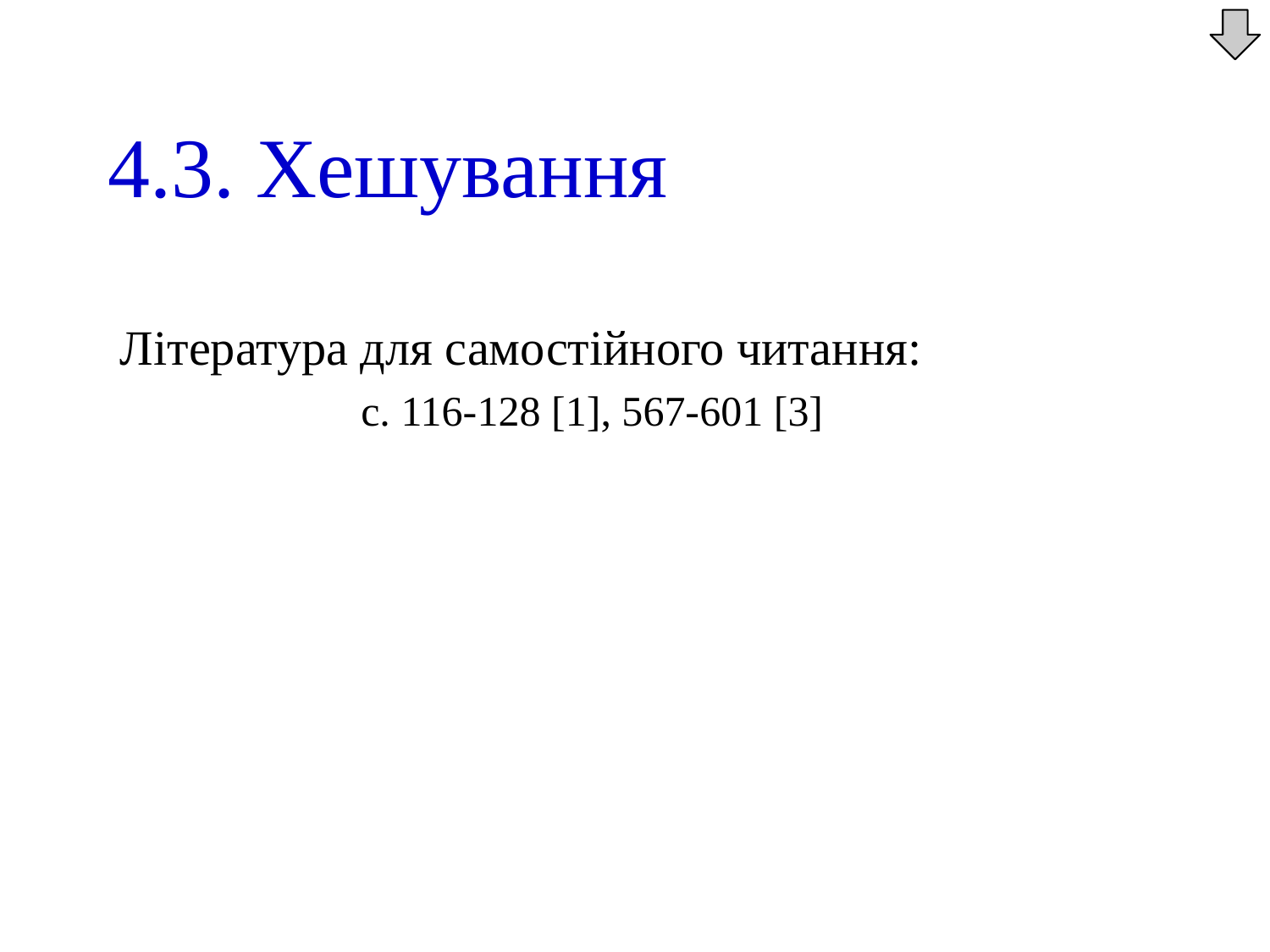

4.3. Хешування
Література для самостійного читання:
		 с. 116-128 [1], 567-601 [3]